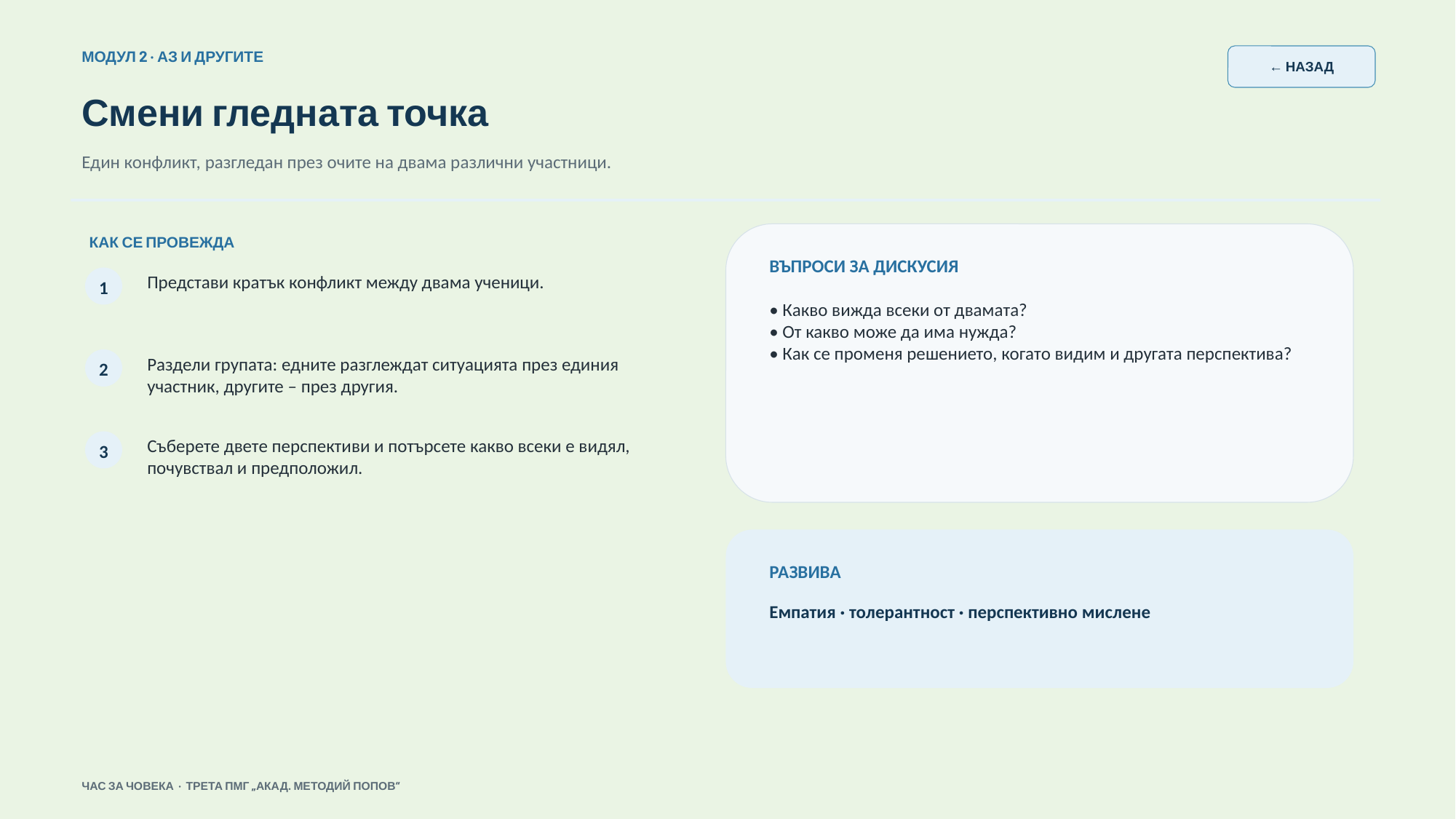

МОДУЛ 2 · АЗ И ДРУГИТЕ
← НАЗАД
Смени гледната точка
Един конфликт, разгледан през очите на двама различни участници.

КАК СЕ ПРОВЕЖДА
ВЪПРОСИ ЗА ДИСКУСИЯ
Представи кратък конфликт между двама ученици.

1
• Какво вижда всеки от двамата?
• От какво може да има нужда?
• Как се променя решението, когато видим и другата перспектива?
Раздели групата: едните разглеждат ситуацията през единия участник, другите – през другия.

2
Съберете двете перспективи и потърсете какво всеки е видял, почувствал и предположил.

3

РАЗВИВА
Емпатия · толерантност · перспективно мислене
ЧАС ЗА ЧОВЕКА  ·  ТРЕТА ПМГ „АКАД. МЕТОДИЙ ПОПОВ“